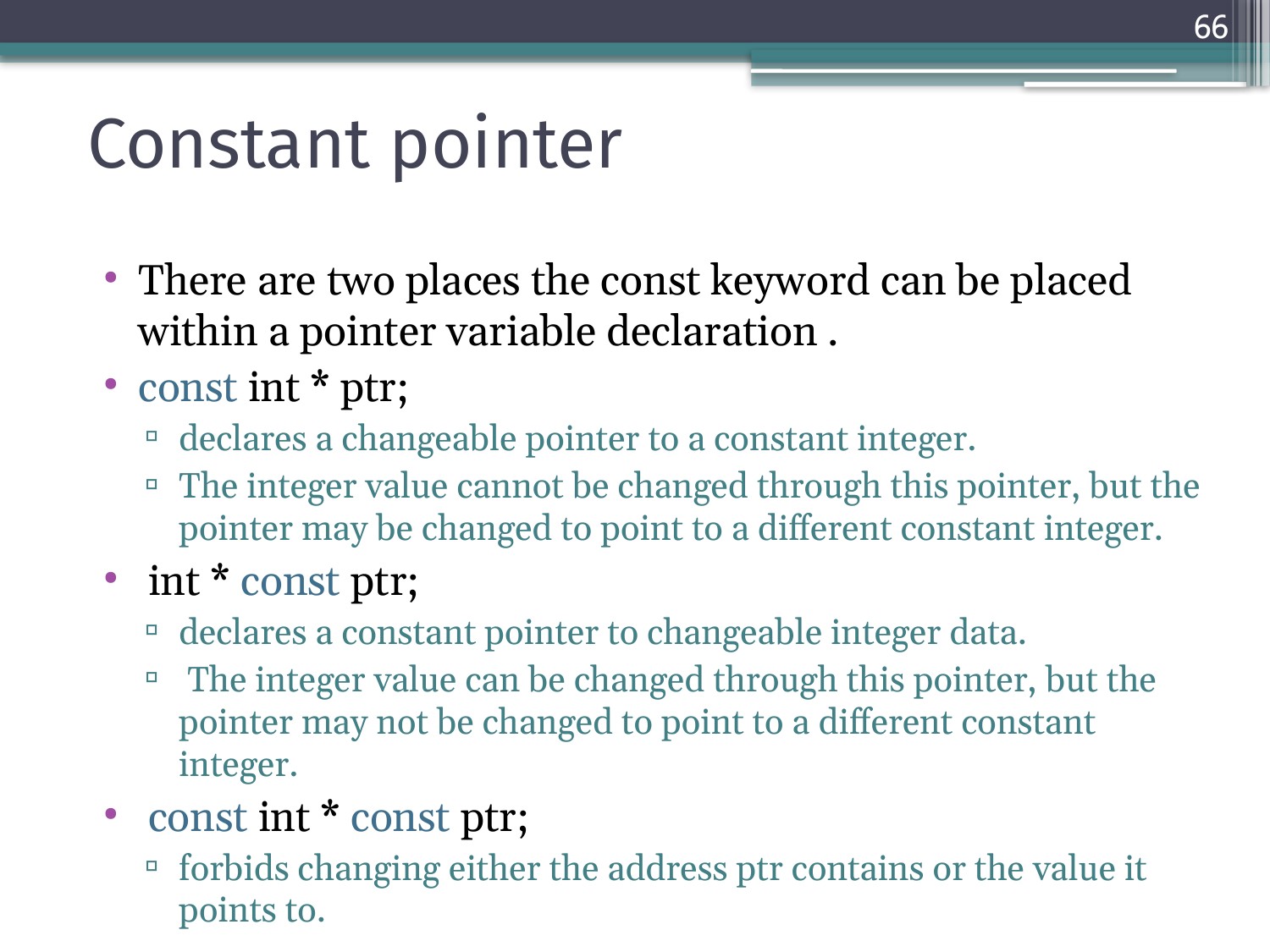

66
# Constant pointer
There are two places the const keyword can be placed within a pointer variable declaration .
const int * ptr;
declares a changeable pointer to a constant integer.
The integer value cannot be changed through this pointer, but the pointer may be changed to point to a different constant integer.
 int * const ptr;
declares a constant pointer to changeable integer data.
 The integer value can be changed through this pointer, but the pointer may not be changed to point to a different constant integer.
 const int * const ptr;
forbids changing either the address ptr contains or the value it points to.